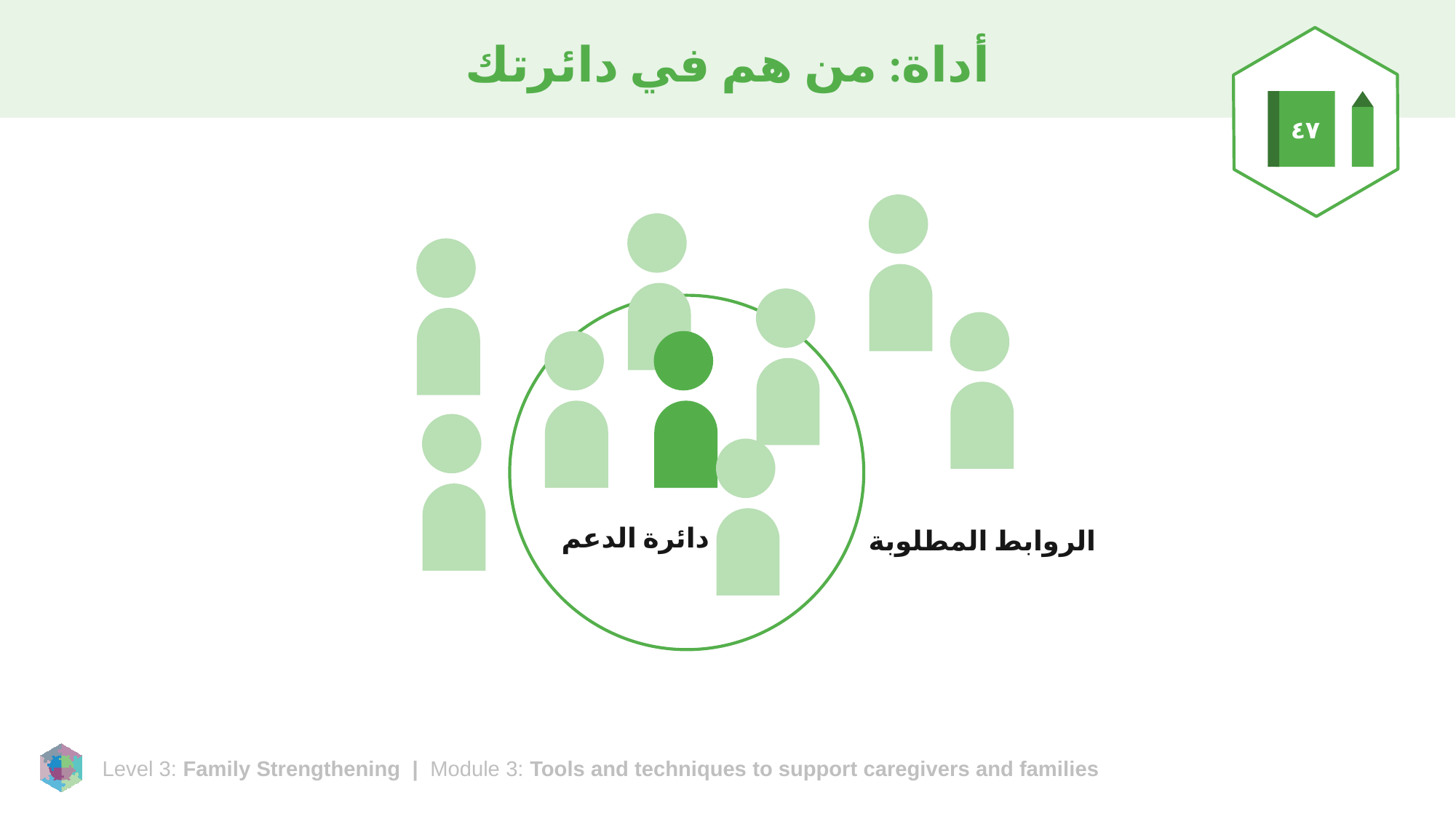

# أداة: من هم في دائرتك

٤٧

دائرة الدعم
الروابط المطلوبة